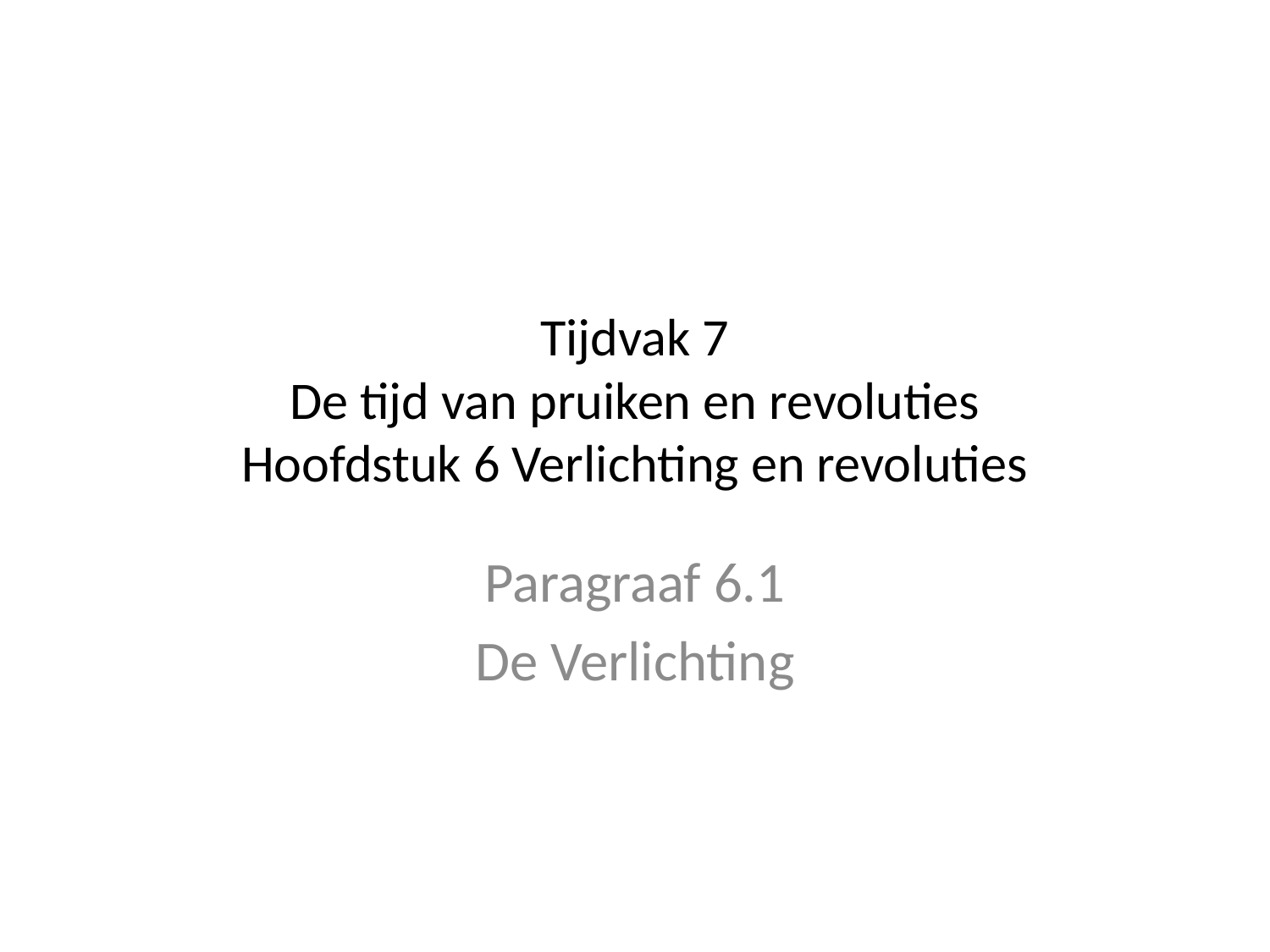

# Tijdvak 7 De tijd van pruiken en revoluties Hoofdstuk 6 Verlichting en revoluties
Paragraaf 6.1
De Verlichting